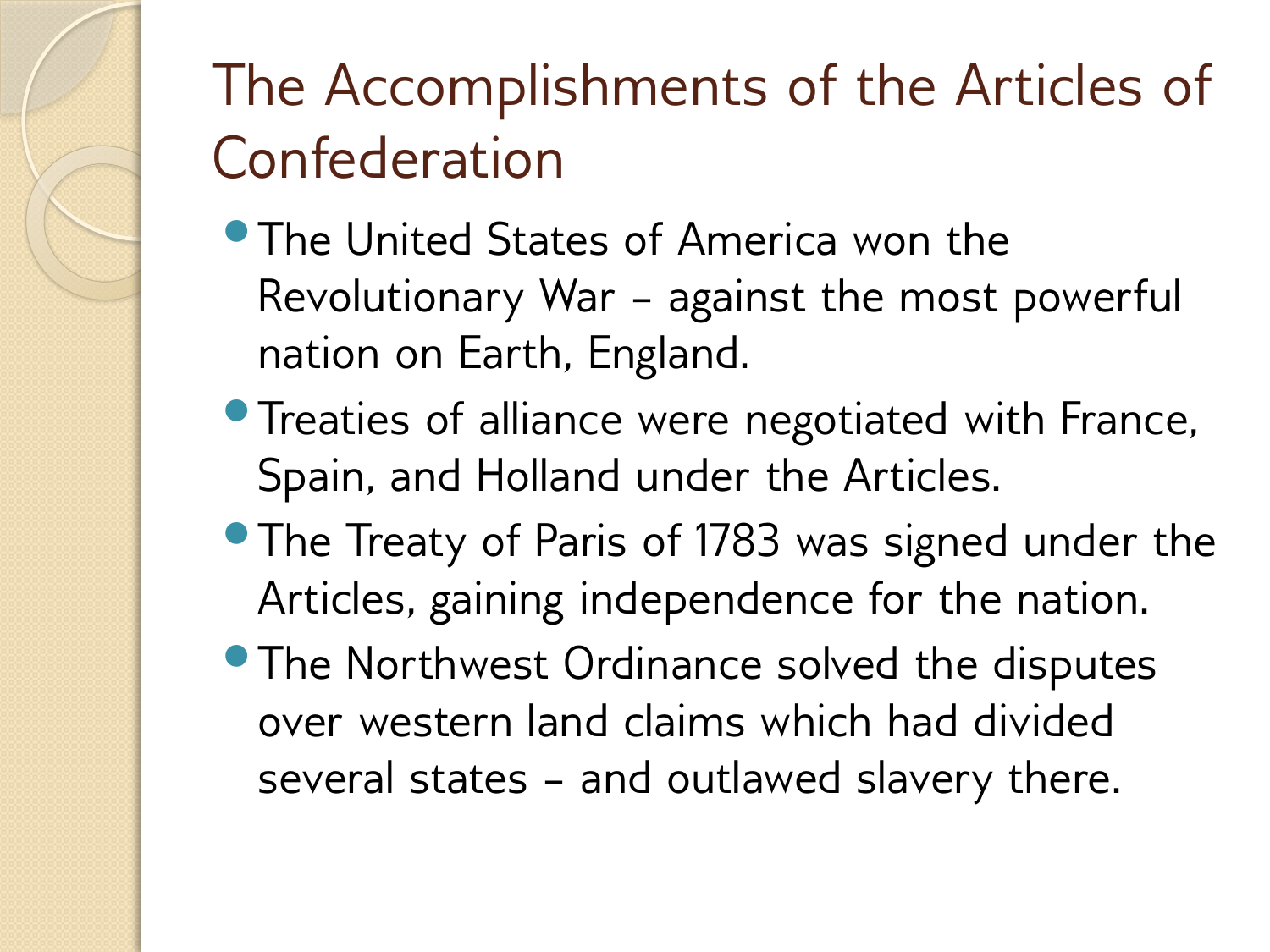

# The Accomplishments of the Articles of Confederation
The United States of America won the Revolutionary War – against the most powerful nation on Earth, England.
Treaties of alliance were negotiated with France, Spain, and Holland under the Articles.
The Treaty of Paris of 1783 was signed under the Articles, gaining independence for the nation.
The Northwest Ordinance solved the disputes over western land claims which had divided several states – and outlawed slavery there.